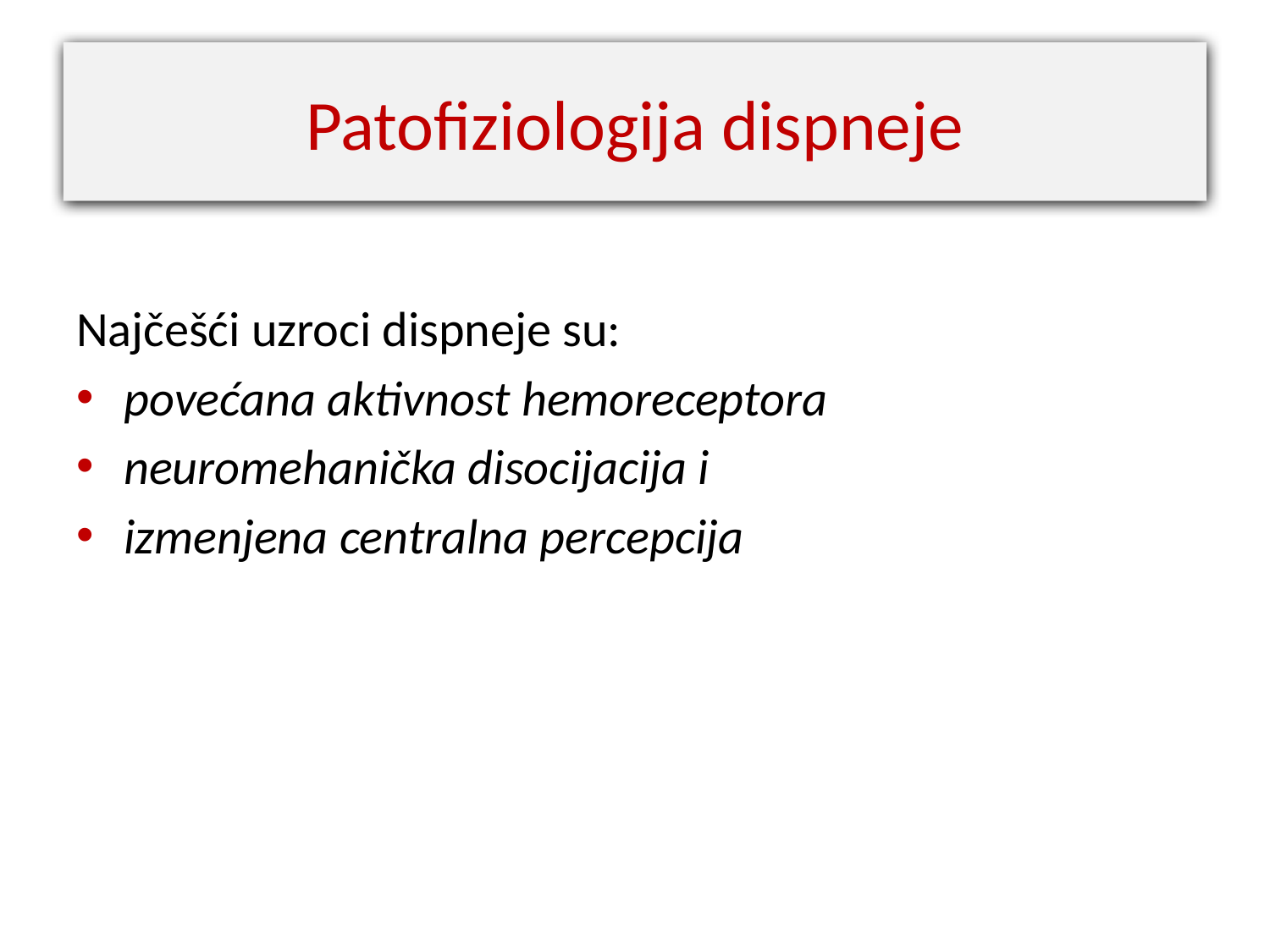

#
Patofiziologija dispneje

Najčešći uzroci dispneje su:
povećana aktivnost hemoreceptora
neuromehanička disocijacija i
izmenjena centralna percepcija